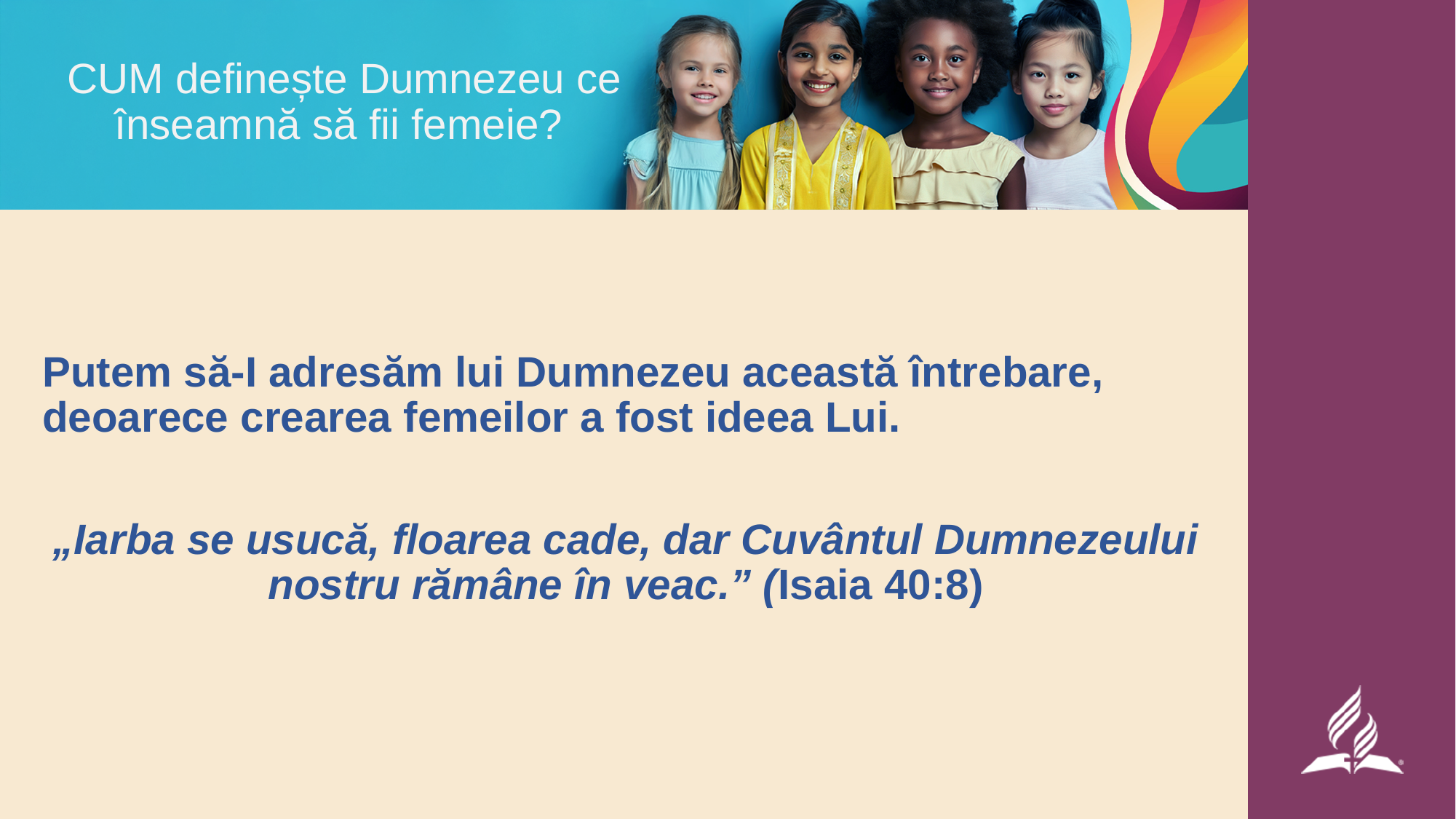

# CUM definește Dumnezeu ce înseamnă să fii femeie?

Putem să-I adresăm lui Dumnezeu această întrebare, deoarece crearea femeilor a fost ideea Lui.

„Iarba se usucă, floarea cade, dar Cuvântul Dumnezeului nostru rămâne în veac.” (Isaia 40:8)